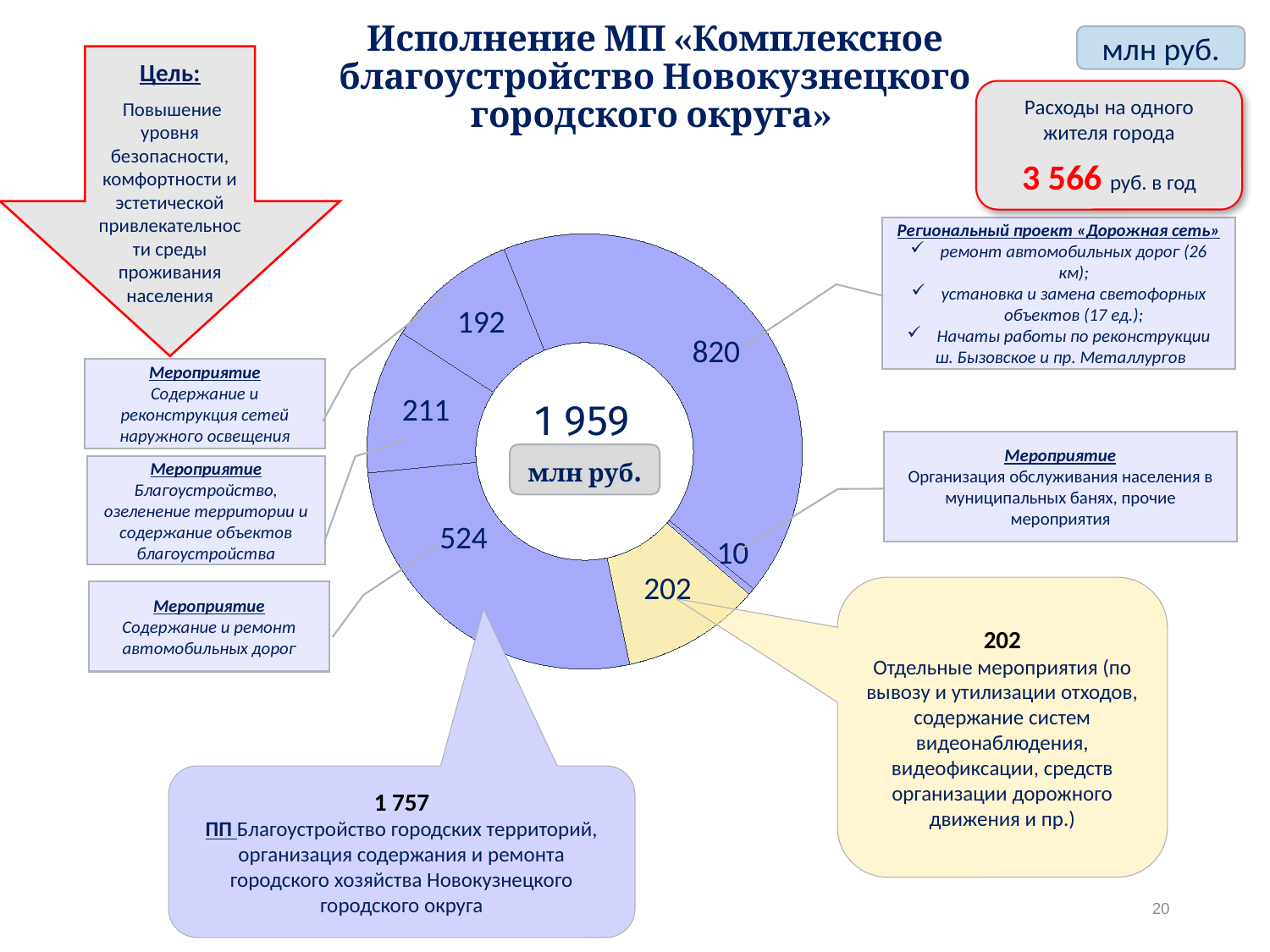

млн руб.
# Исполнение МП «Комплексное благоустройство Новокузнецкого городского округа»

Цель:
 Повышение уровня безопасности, комфортности и эстетической привлекательности среды проживания населения

Расходы на одного жителя города
3 566 руб. в год

### Chart

| Category | 1959,0 |
|---|---|
| Содержание и ремонт автомобильных дорог общего пользования местного значения
 | 524.0 |
| Благоустройство и озеленение территории городского округа, содержание городских лесов | 211.0 |
| Содержание и реконструкция сетей наружного освещения | 192.0 |
| Основное мероприятие "Региональный проект «Дорожная сеть» | 820.0 |
| прочие мероприятия | 10.0 |
| отдельные  мероприятия | 202.0 |
Региональный проект «Дорожная сеть»
ремонт автомобильных дорог (26 км);
установка и замена светофорных объектов (17 ед.);
Начаты работы по реконструкции
 ш. Бызовское и пр. Металлургов

Мероприятие
Содержание и реконструкция сетей наружного освещения
1 959
Мероприятие
Организация обслуживания населения в муниципальных банях, прочие мероприятия
млн руб.
Мероприятие
Благоустройство, озеленение территории и содержание объектов благоустройства
202
Отдельные мероприятия (по вывозу и утилизации отходов, содержание систем видеонаблюдения, видеофиксации, средств организации дорожного движения и пр.)
Мероприятие
Содержание и ремонт автомобильных дорог
1 757
ПП Благоустройство городских территорий, организация содержания и ремонта городского хозяйства Новокузнецкого городского округа
20